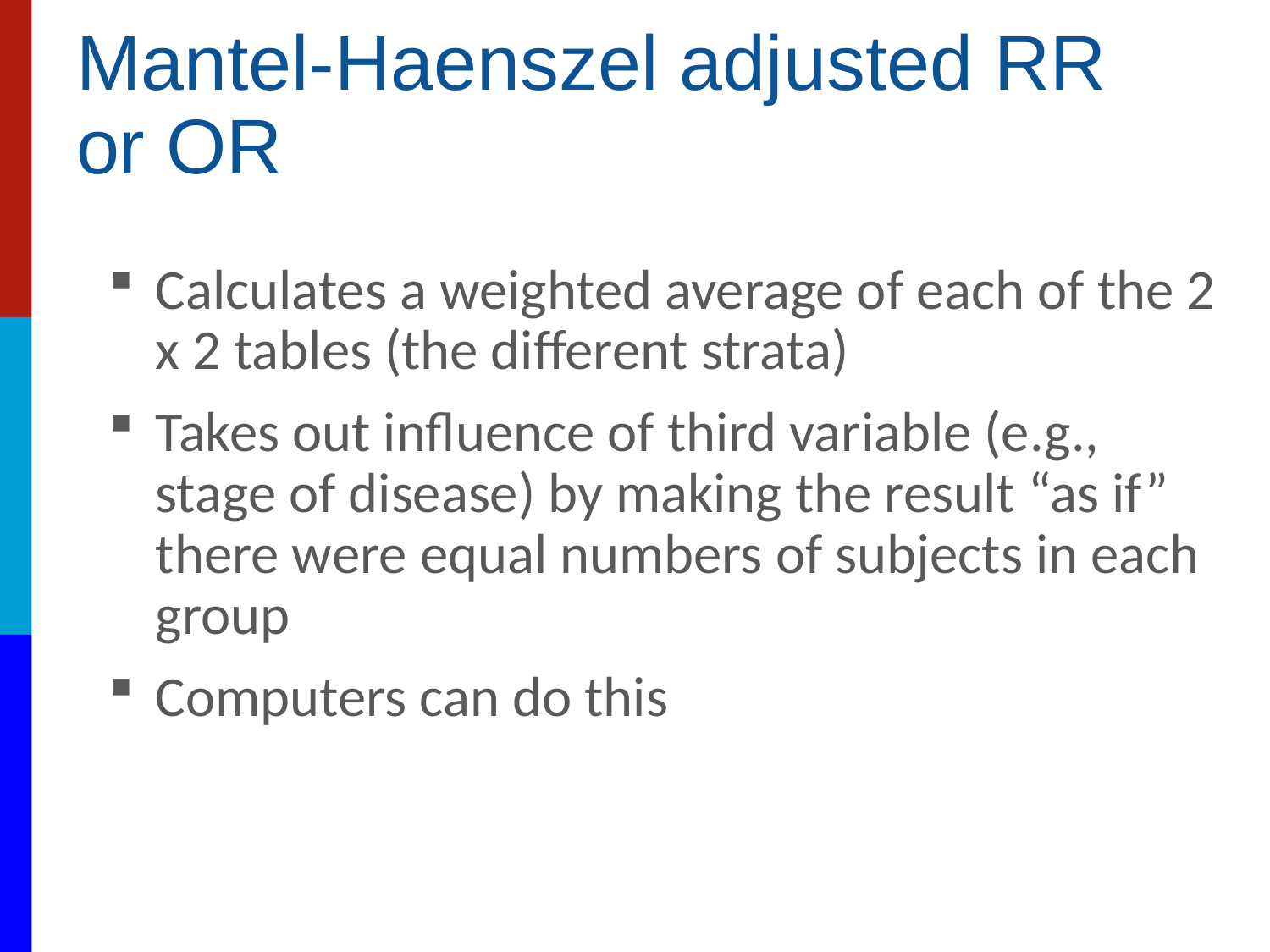

# Mantel-Haenszel adjusted RR or OR
Calculates a weighted average of each of the 2 x 2 tables (the different strata)
Takes out influence of third variable (e.g., stage of disease) by making the result “as if” there were equal numbers of subjects in each group
Computers can do this